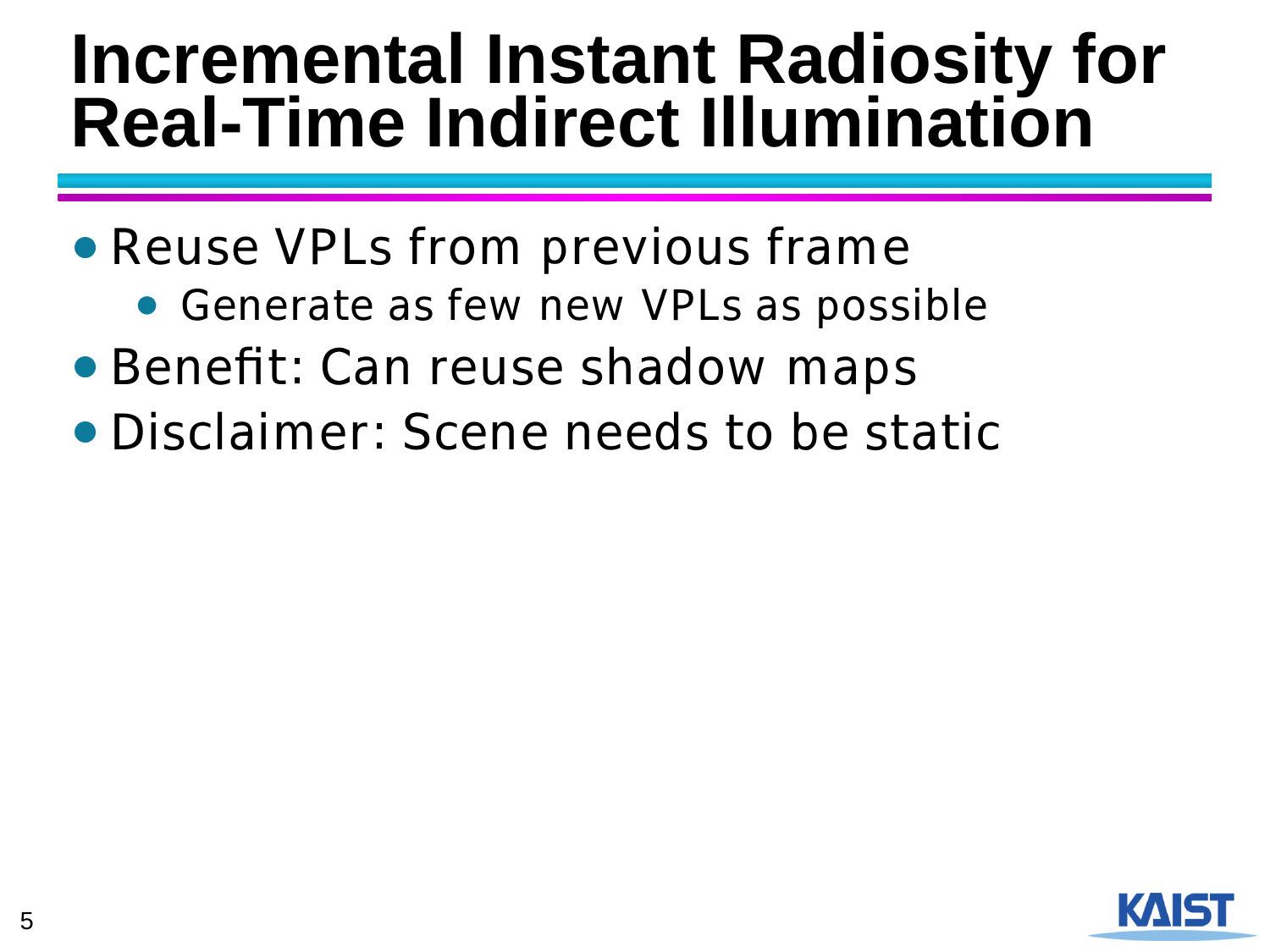

# Incremental Instant Radiosity for Real-Time Indirect Illumination
Reuse VPLs from previous frame
Generate as few new VPLs as possible
Benefit: Can reuse shadow maps
Disclaimer: Scene needs to be static